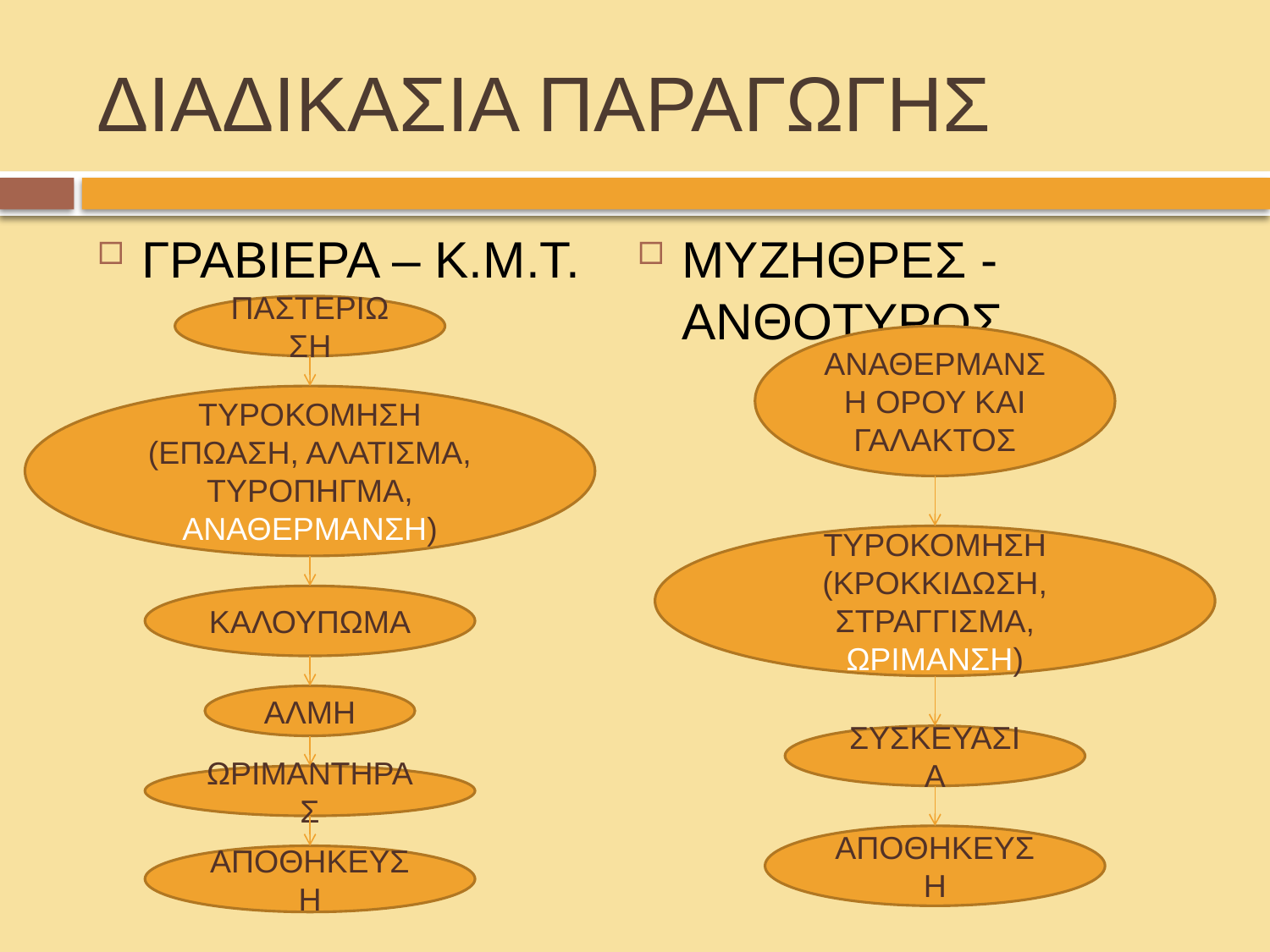

# ΔΙΑΔΙΚΑΣΙΑ ΠΑΡΑΓΩΓΗΣ
ΓΡΑΒΙΕΡΑ – Κ.Μ.Τ.
ΜΥΖΗΘΡΕΣ - ΑΝΘΟΤΥΡΟΣ
ΠΑΣΤΕΡΙΩΣΗ
ΑΝΑΘΕΡΜΑΝΣΗ ΟΡΟΥ ΚΑΙ ΓΑΛΑΚΤΟΣ
ΤΥΡΟΚΟΜΗΣΗ
(ΕΠΩΑΣΗ, ΑΛΑΤΙΣΜΑ, ΤΥΡΟΠΗΓΜΑ, ΑΝΑΘΕΡΜΑΝΣΗ)
ΤΥΡΟΚΟΜΗΣΗ
(ΚΡΟΚΚΙΔΩΣΗ, ΣΤΡΑΓΓΙΣΜΑ, ΩΡΙΜΑΝΣΗ)
ΚΑΛΟΥΠΩΜΑ
ΑΛΜΗ
ΣΥΣΚΕΥΑΣΙΑ
ΩΡΙΜΑΝΤΗΡΑΣ
ΑΠΟΘΗΚΕΥΣΗ
ΑΠΟΘΗΚΕΥΣΗ